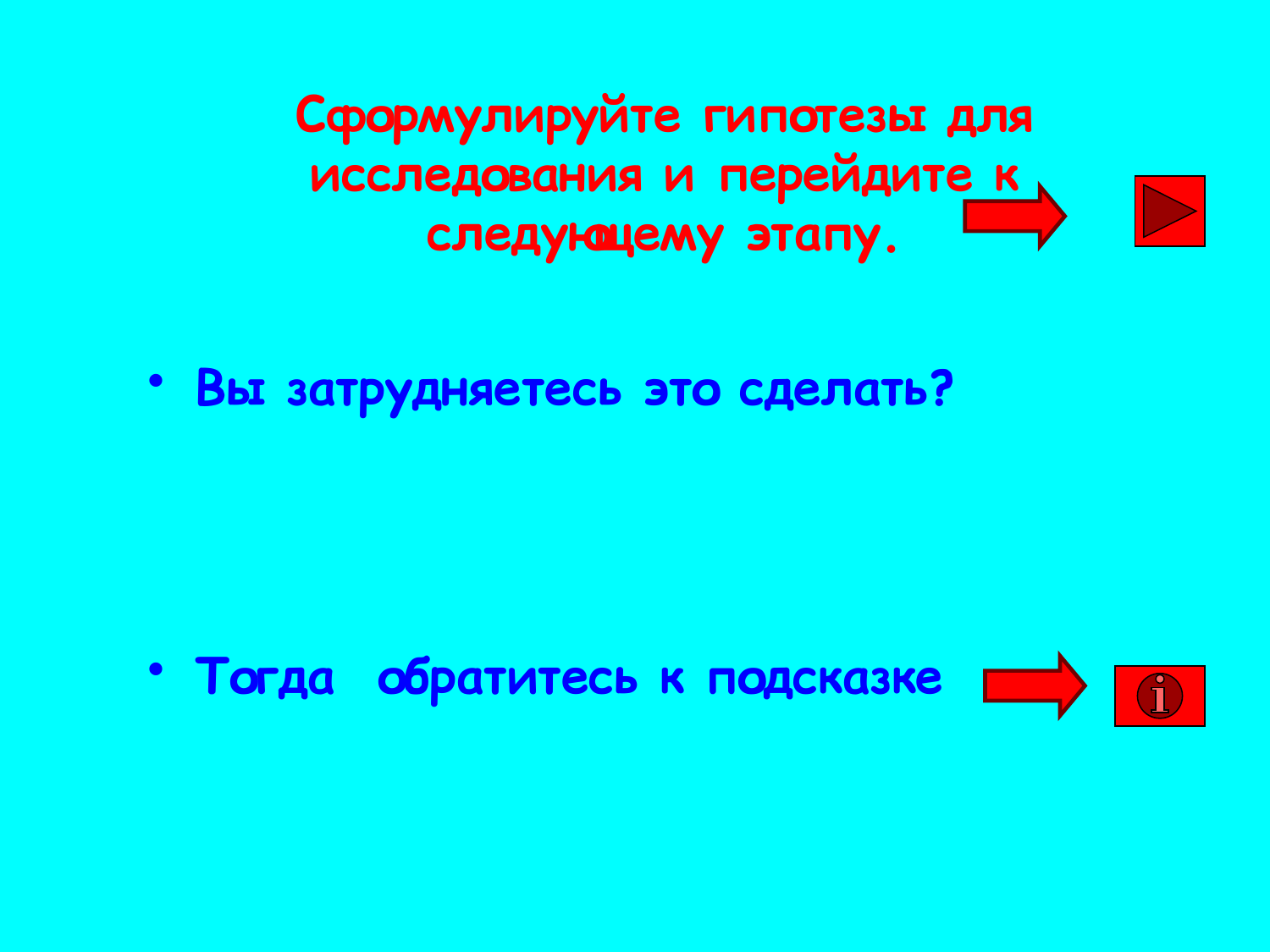

Сформулируйте гипотезы для исследования и перейдите к следующему этапу.

Вы затрудняетесь это сделать?

Тогда  обратитесь к подсказке